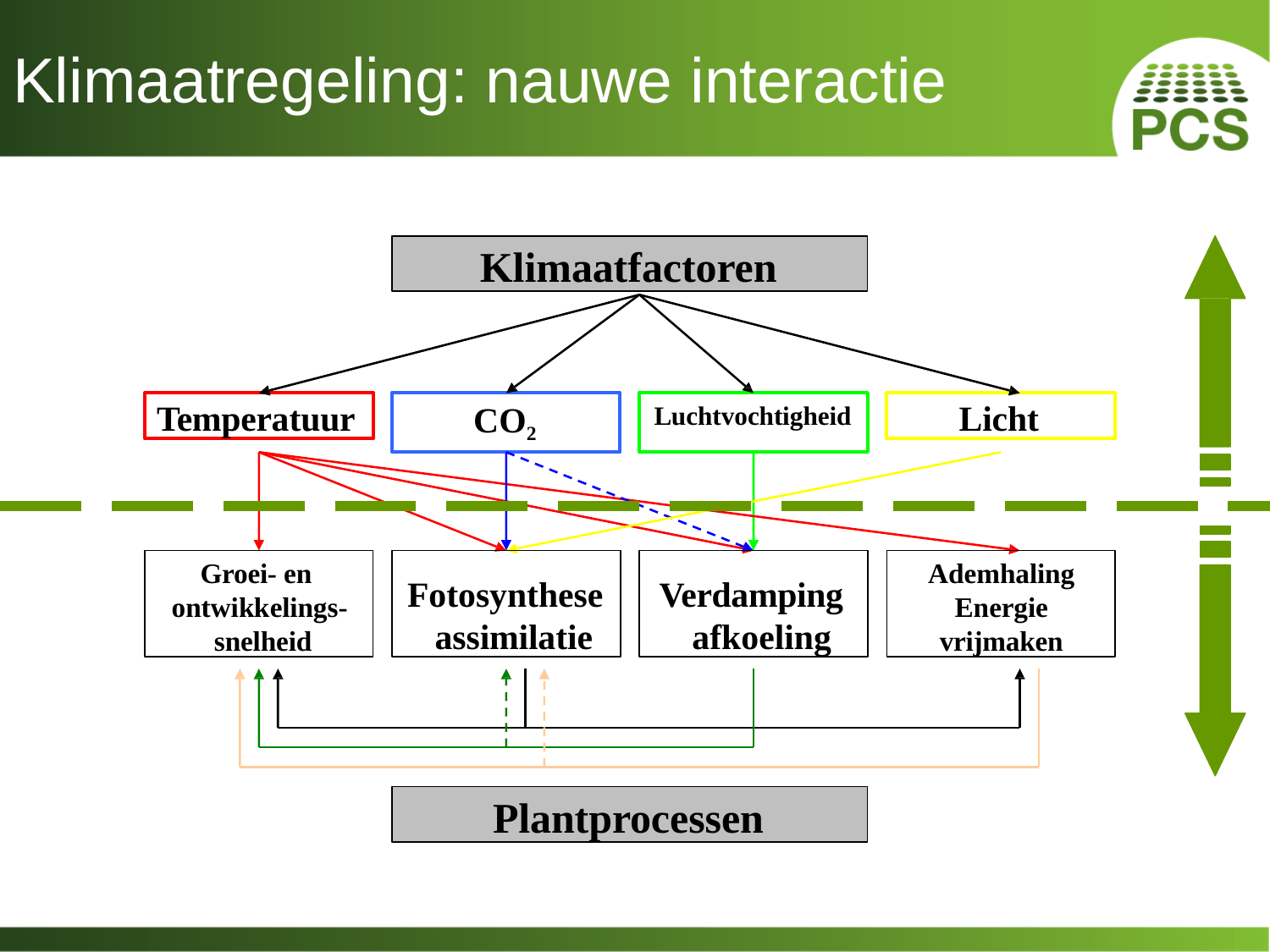

# Klimaatregeling: nauwe interactie
Klimaatfactoren

Temperatuur

Licht
CO2
Luchtvochtigheid

Groei- en  ontwikkelings-  snelheid
Fotosynthese  assimilatie
Verdamping  afkoeling
Ademhaling  Energie  vrijmaken

Plantprocessen